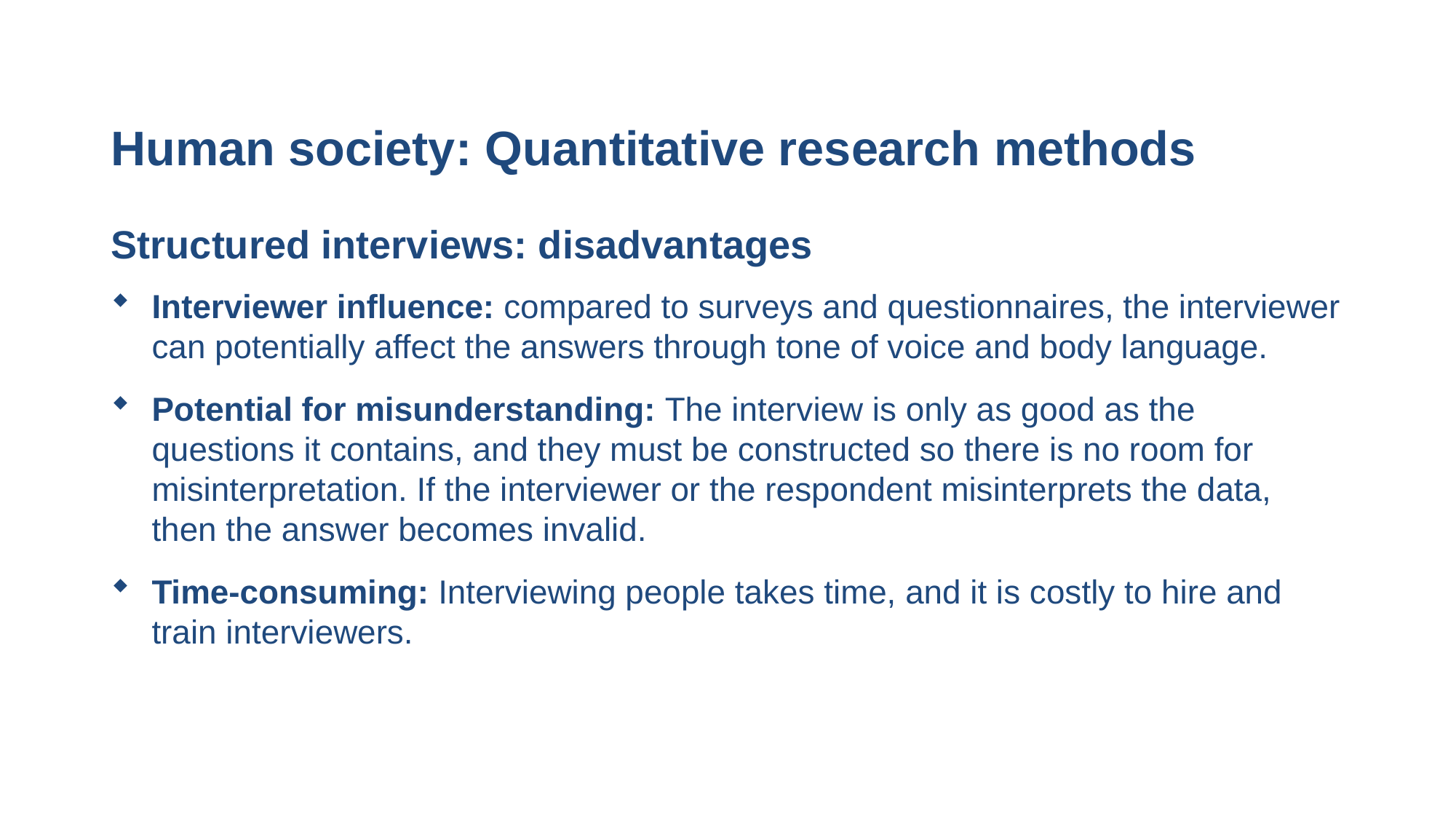

# Human society: Quantitative research methods
Structured interviews: disadvantages
Interviewer influence: compared to surveys and questionnaires, the interviewer can potentially affect the answers through tone of voice and body language.
Potential for misunderstanding: The interview is only as good as the questions it contains, and they must be constructed so there is no room for misinterpretation. If the interviewer or the respondent misinterprets the data, then the answer becomes invalid.
Time-consuming: Interviewing people takes time, and it is costly to hire and train interviewers.